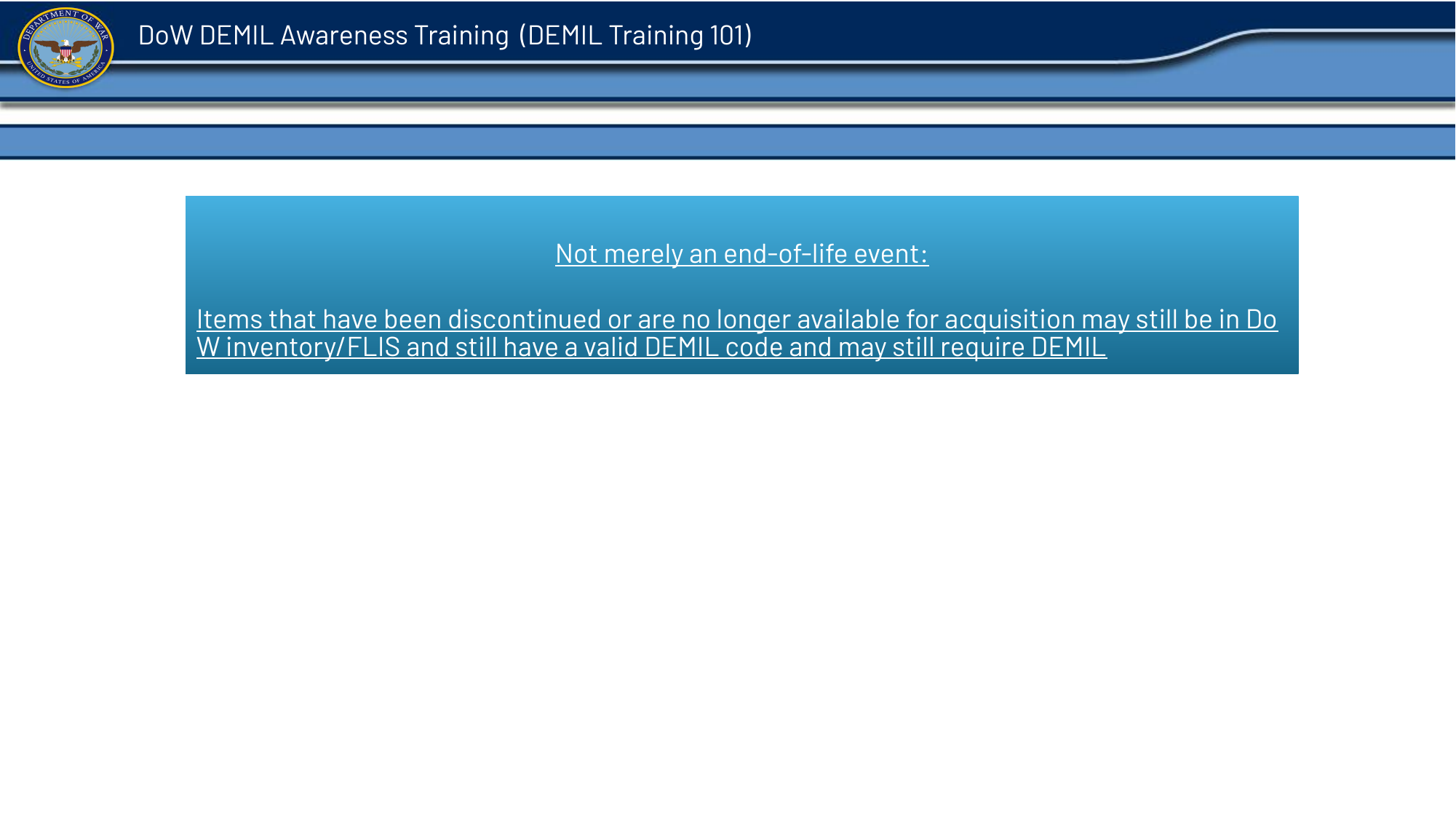

Not merely an end-of-life event:

Items that have been discontinued or are no longer available for acquisition may still be in DoW inventory/FLIS and still have a valid DEMIL code and may still require DEMIL